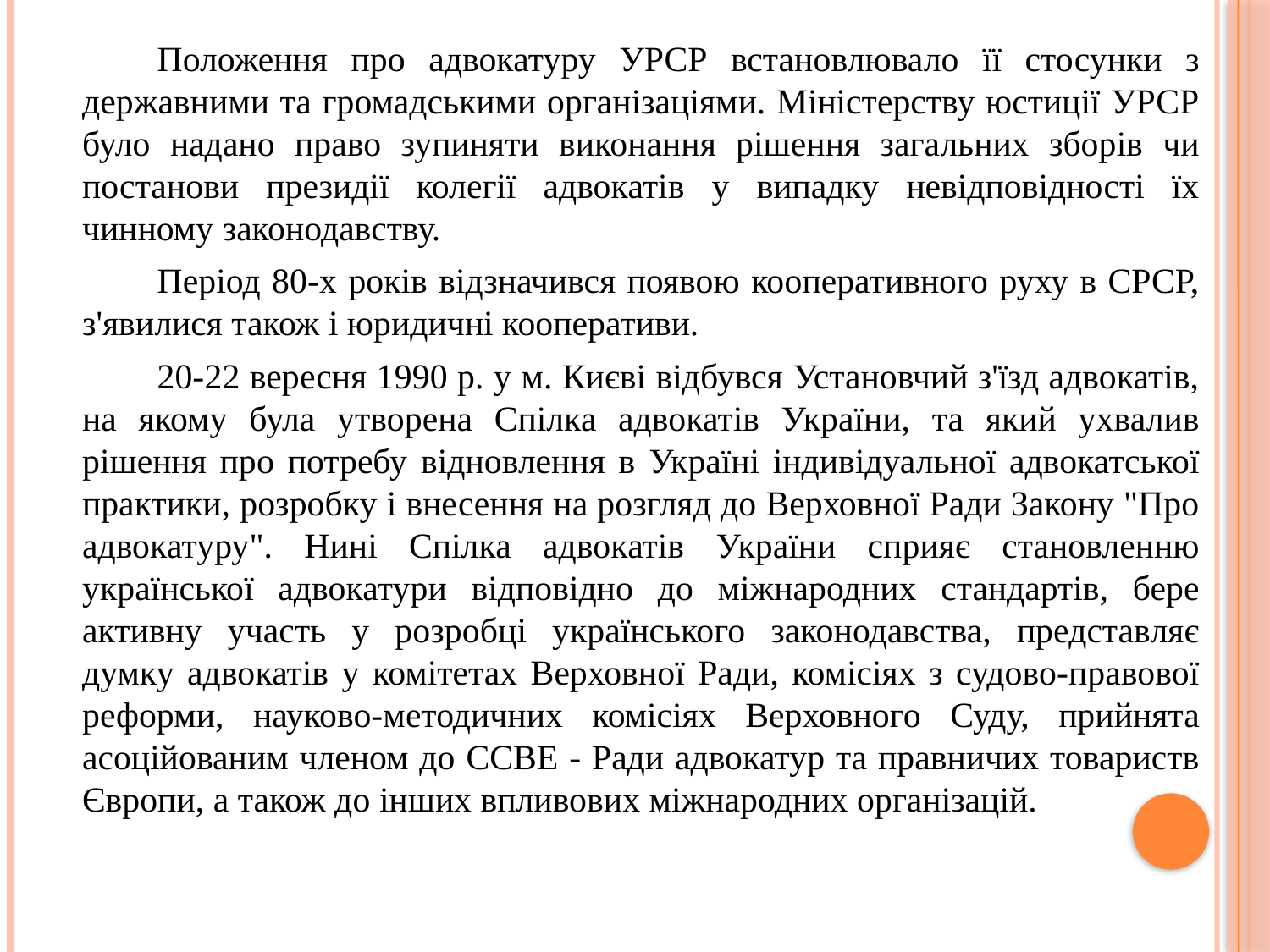

Положення про адвокатуру УРСР встановлювало її стосунки з державними та громадськими організаціями. Міністерству юстиції УРСР було надано право зупиняти виконання рішення загальних зборів чи постанови президії колегії адвокатів у випадку невідповідності їх чинному законодавству.
Період 80-х років відзначився появою кооперативного руху в СРСР, з'явилися також і юридичні кооперативи.
20-22 вересня 1990 р. у м. Києві відбувся Установчий з'їзд адвокатів, на якому була утворена Спілка адвокатів України, та який ухвалив рішення про потребу відновлення в Україні індивідуальної адвокатської практики, розробку і внесення на розгляд до Верховної Ради Закону "Про адвокатуру". Нині Спілка адвокатів України сприяє становленню української адвокатури відповідно до міжнародних стандартів, бере активну участь у розробці українського законодавства, представляє думку адвокатів у комітетах Верховної Ради, комісіях з судово-правової реформи, науково-методичних комісіях Верховного Суду, прийнята асоційованим членом до ССВЕ - Ради адвокатур та правничих товариств Європи, а також до інших впливових міжнародних організацій.